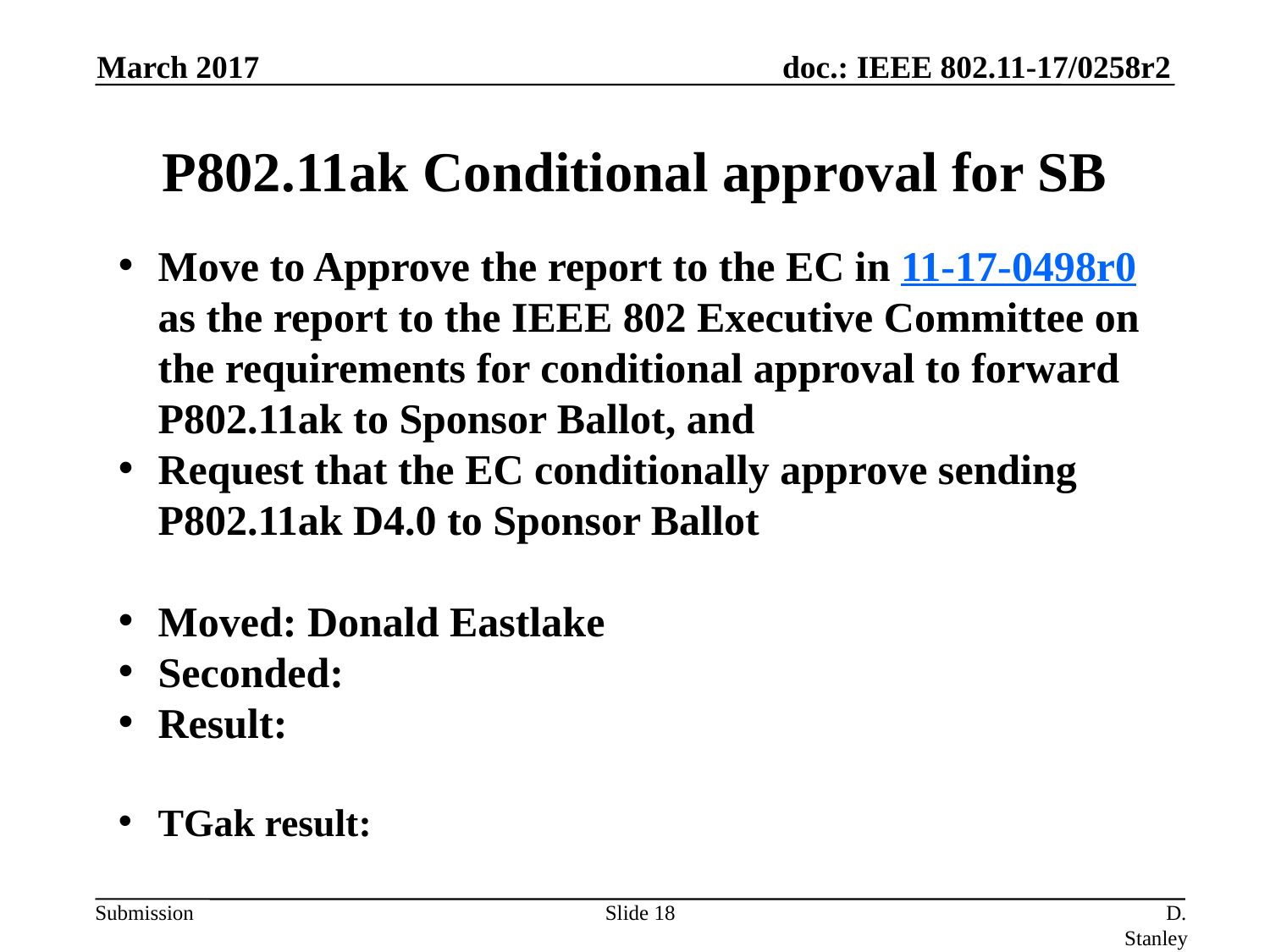

March 2017
# P802.11ak Conditional approval for SB
Move to Approve the report to the EC in 11-17-0498r0 as the report to the IEEE 802 Executive Committee on the requirements for conditional approval to forward P802.11ak to Sponsor Ballot, and
Request that the EC conditionally approve sending P802.11ak D4.0 to Sponsor Ballot

Moved: Donald Eastlake
Seconded:
Result:

TGak result:
Slide 18
D. Stanley, HP Enterprise